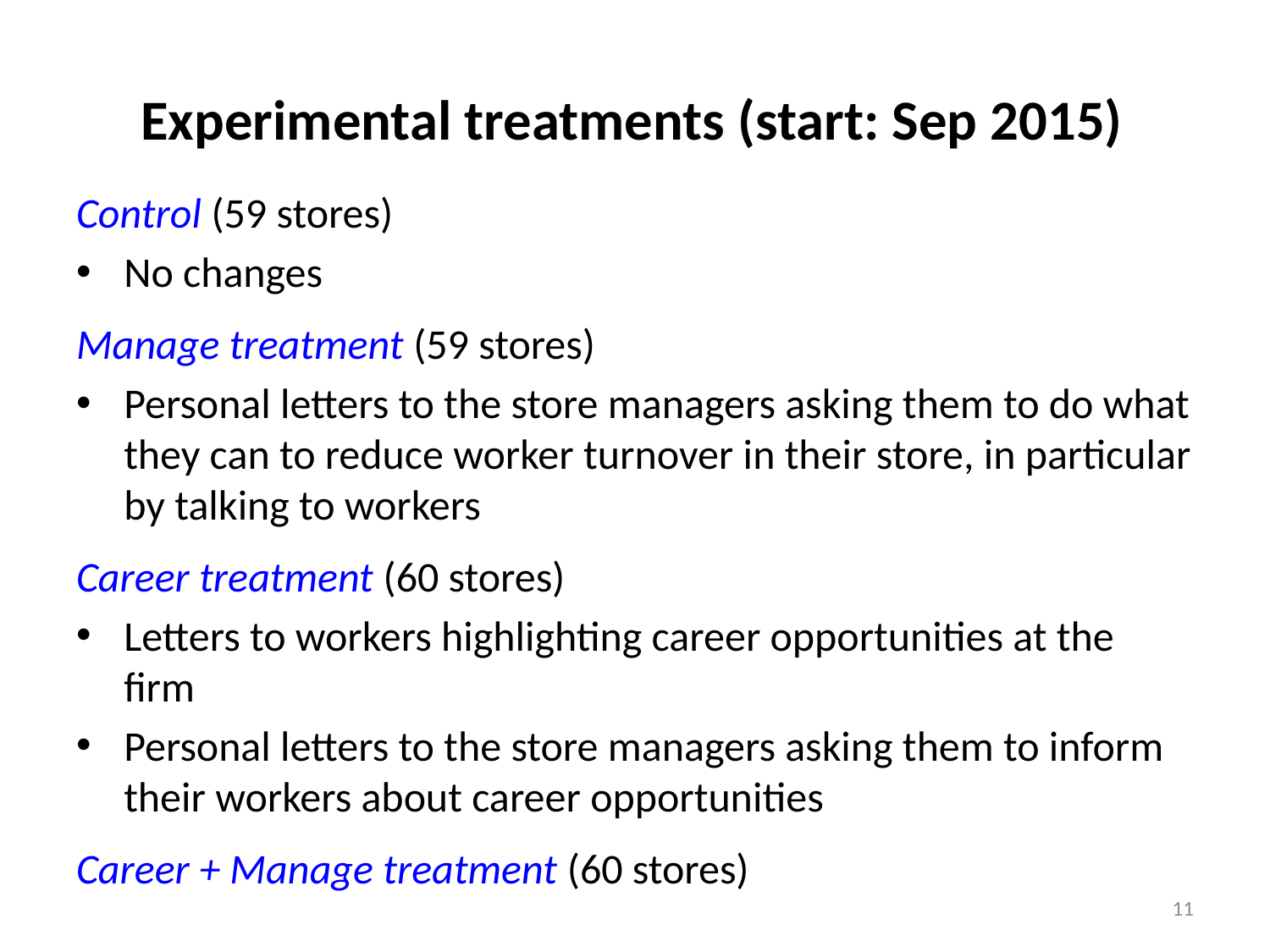

# Experimental treatments (start: Sep 2015)
Control (59 stores)
No changes
Manage treatment (59 stores)
Personal letters to the store managers asking them to do what they can to reduce worker turnover in their store, in particular by talking to workers
Career treatment (60 stores)
Letters to workers highlighting career opportunities at the firm
Personal letters to the store managers asking them to inform their workers about career opportunities
Career + Manage treatment (60 stores)

11